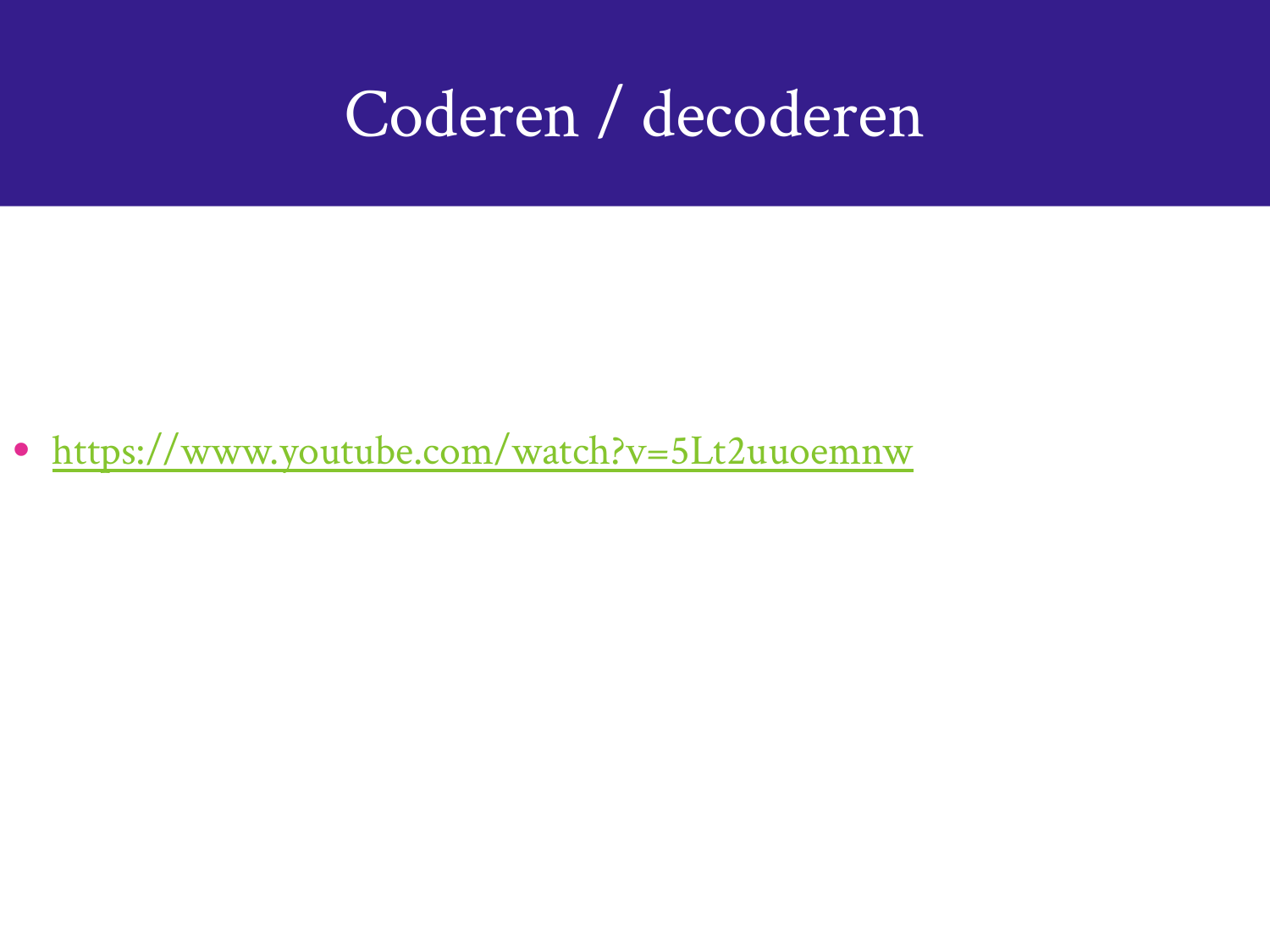

# Coderen / decoderen

https://www.youtube.com/watch?v=5Lt2uuoemnw

Deze foto van Onbekende auteur is gelicentieerd onder CC BY